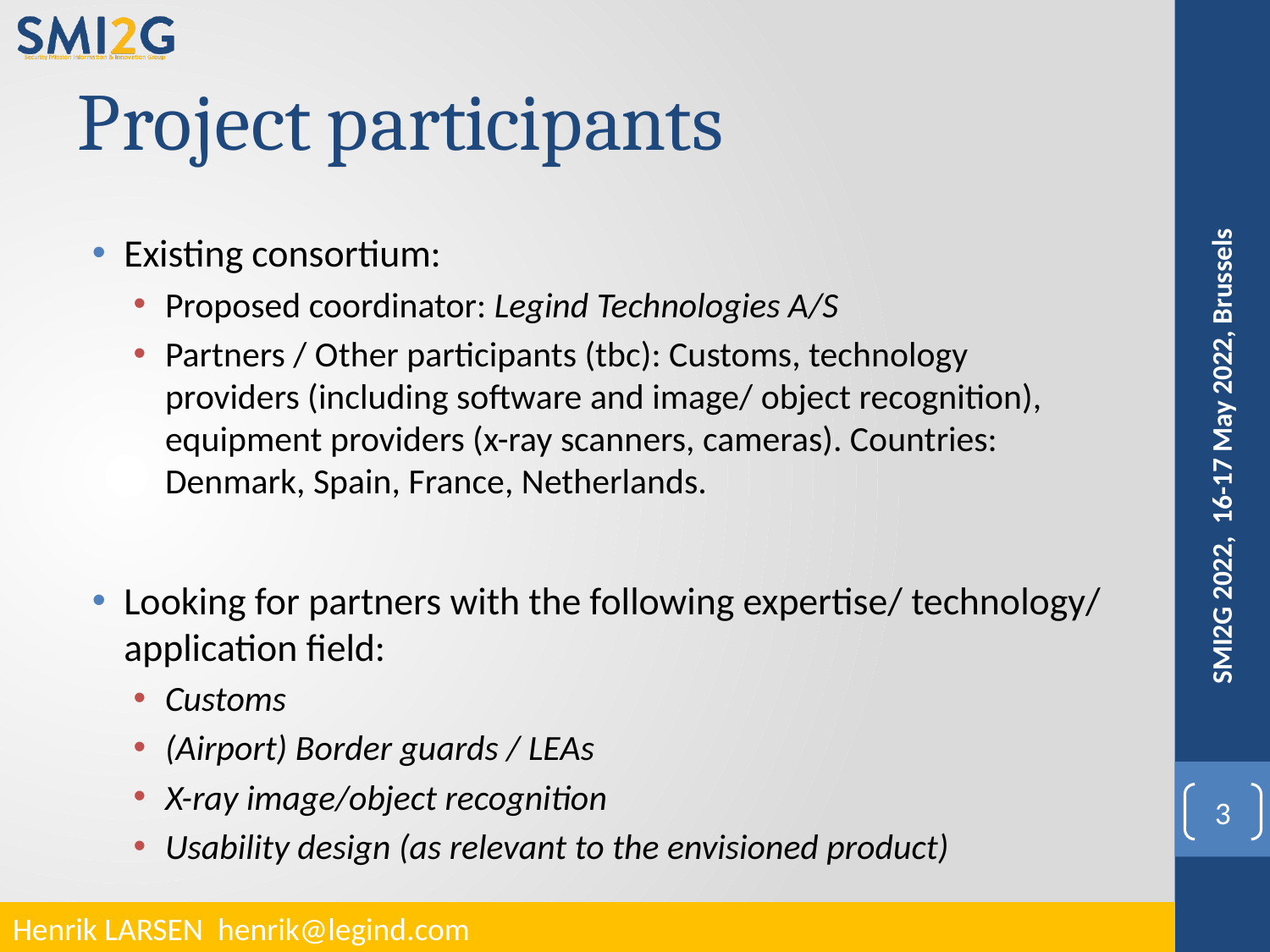

# Project participants
Existing consortium:
Proposed coordinator: Legind Technologies A/S
Partners / Other participants (tbc): Customs, technology providers (including software and image/ object recognition), equipment providers (x-ray scanners, cameras). Countries: Denmark, Spain, France, Netherlands.

Looking for partners with the following expertise/ technology/ application field:
Customs
(Airport) Border guards / LEAs
X-ray image/object recognition
Usability design (as relevant to the envisioned product)

SMI2G 2022,  16-17 May 2022, Brussels
3
Henrik LARSEN  henrik@legind.com